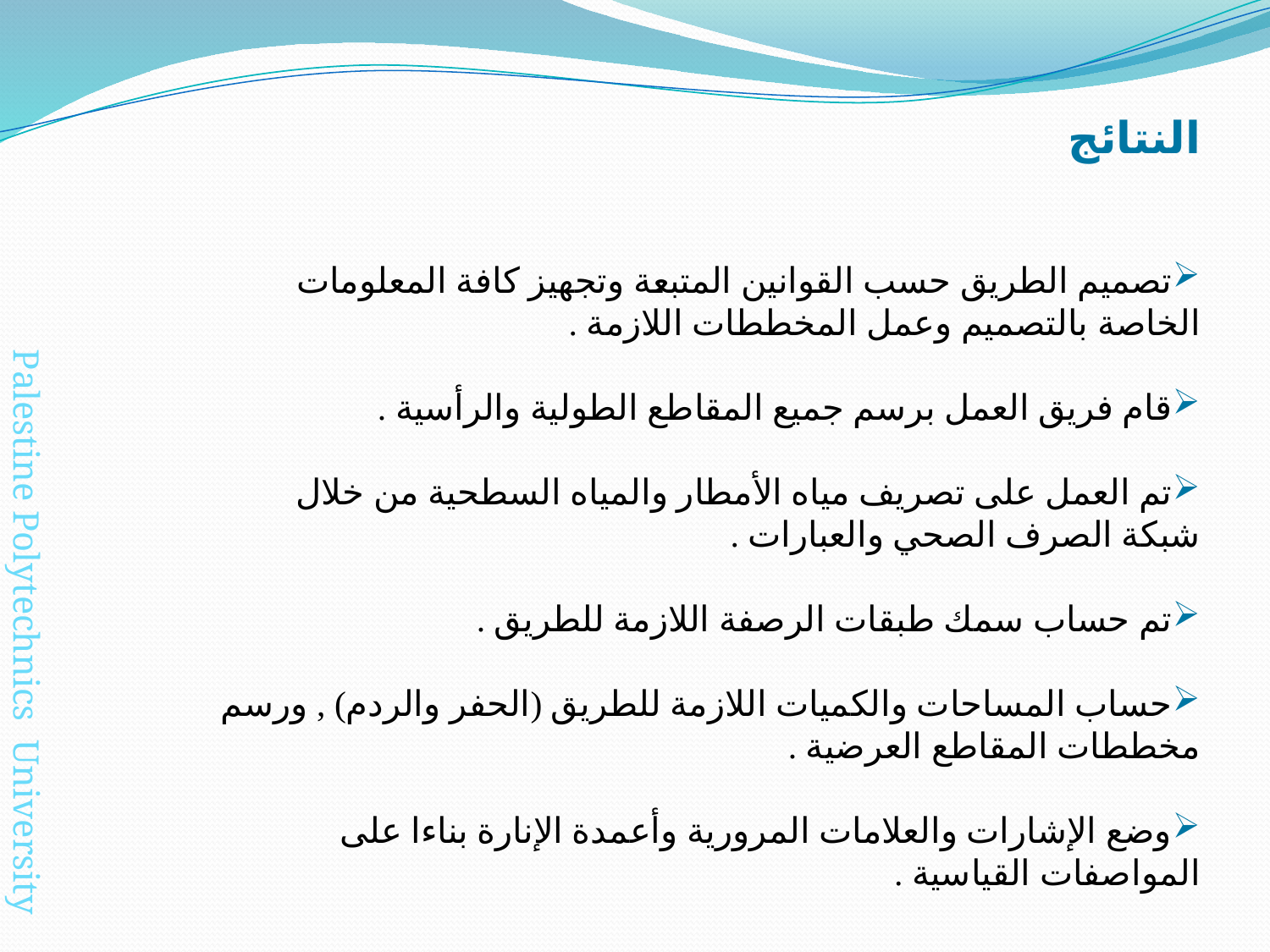

النتائج

تصميم الطريق حسب القوانين المتبعة وتجهيز كافة المعلومات الخاصة بالتصميم وعمل المخططات اللازمة .

قام فريق العمل برسم جميع المقاطع الطولية والرأسية .

تم العمل على تصريف مياه الأمطار والمياه السطحية من خلال شبكة الصرف الصحي والعبارات .

تم حساب سمك طبقات الرصفة اللازمة للطريق .

حساب المساحات والكميات اللازمة للطريق (الحفر والردم) , ورسم مخططات المقاطع العرضية .

وضع الإشارات والعلامات المرورية وأعمدة الإنارة بناءا على المواصفات القياسية .

Palestine Polytechnics  University